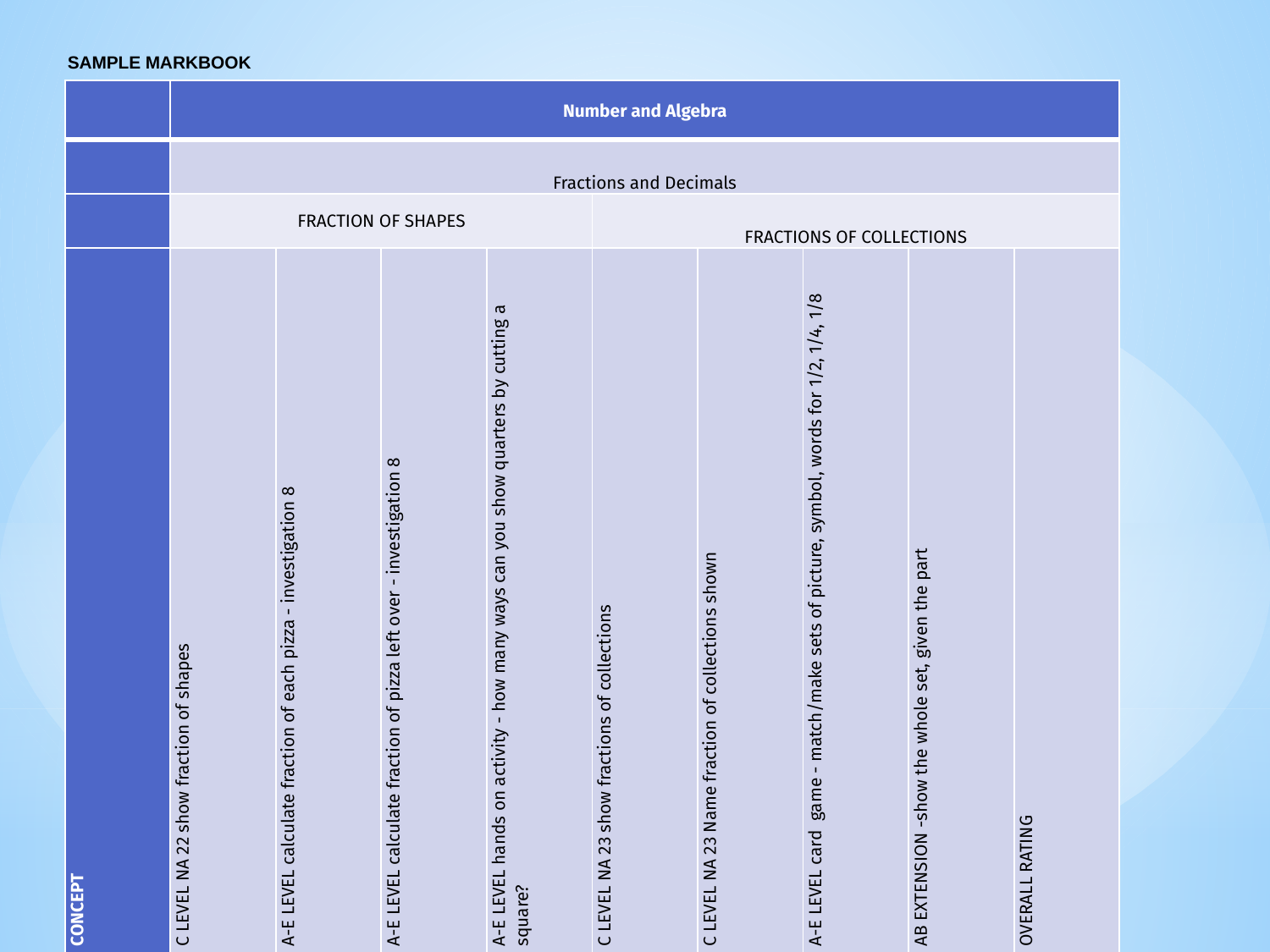

SAMPLE MARKBOOK

|  | Number and Algebra |  |  |  |  |  |  |  |  |
| --- | --- | --- | --- | --- | --- | --- | --- | --- | --- |
|  | Fractions and Decimals |  |  |  |  |  |  |  |  |
|  | FRACTION OF SHAPES |  |  |  | FRACTIONS OF COLLECTIONS |  |  |  |  |
| CONCEPT | C LEVEL NA 22 show fraction of shapes | A-E LEVEL calculate fraction of each pizza - investigation 8 | A-E LEVEL calculate fraction of pizza left over - investigation 8 | A-E LEVEL hands on activity - how many ways can you show quarters by cutting a square? | C LEVEL NA 23 show fractions of collections | C LEVEL NA 23 Name fraction of collections shown | A-E LEVEL card game - match/make sets of picture, symbol, words for 1/2, 1/4, 1/8 | AB EXTENSION -show the whole set, given the part | OVERALL RATING |
| DATE |  |  |  |  |  |  |  |  |  |
| Sam |  |  |  |  |  |  |  |  |  |
| James |  |  |  |  |  |  |  |  |  |
|  |  |  |  |  |  |  |  |  |  |